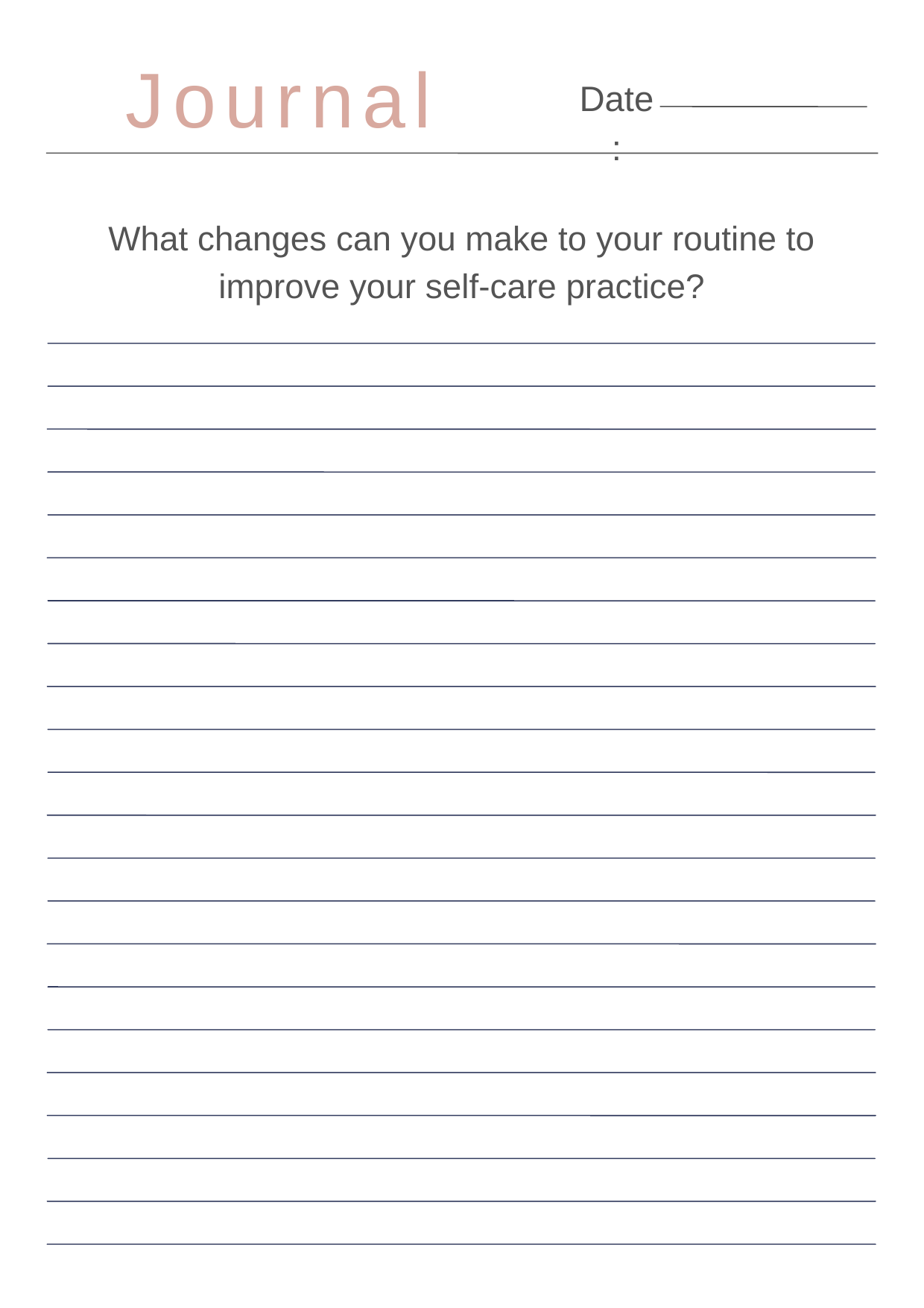

Journal
Date:

What changes can you make to your routine to improve your self-care practice?